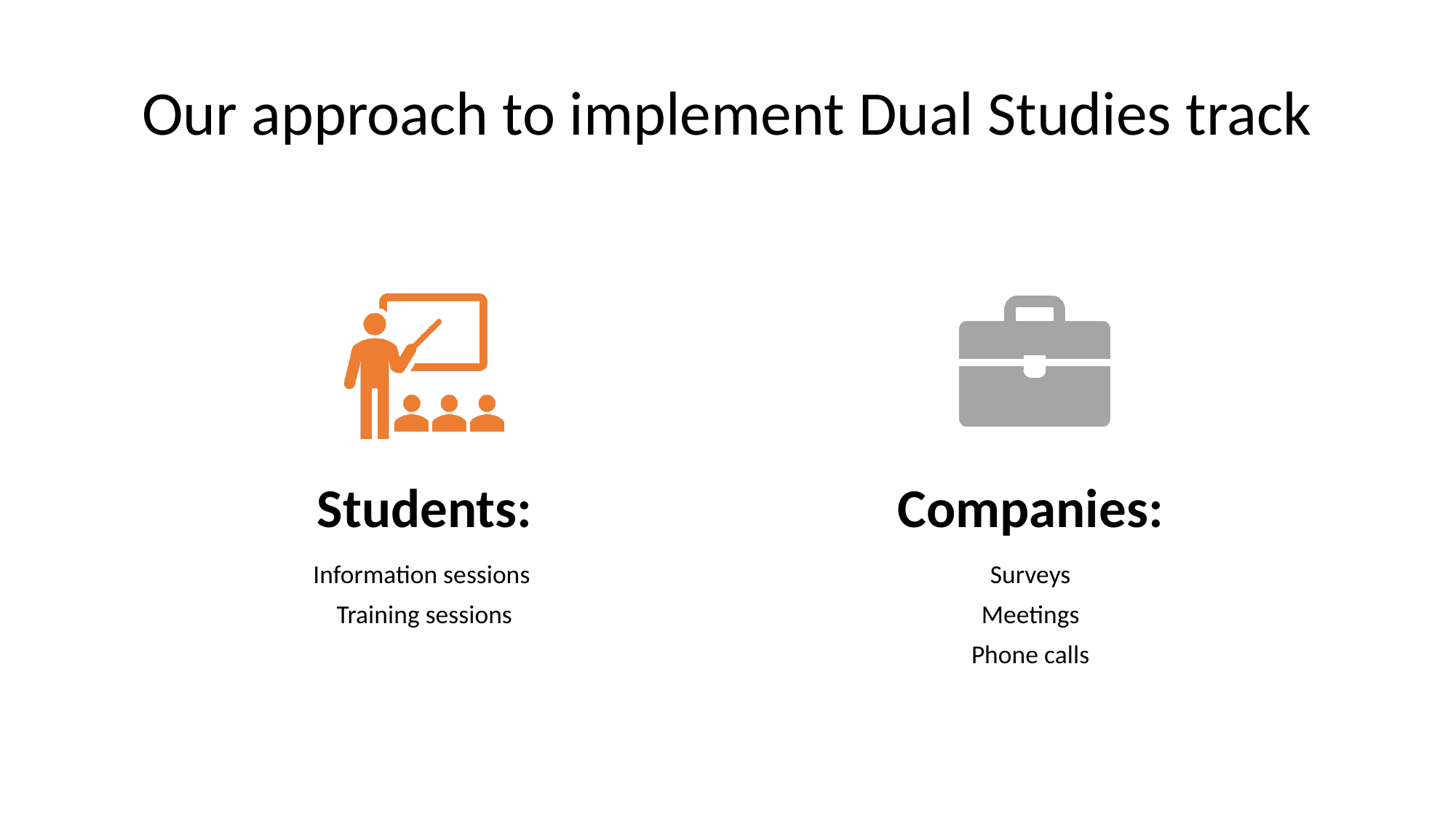

# Our approach to implement Dual Studies track
Students:
Information sessions
Training sessions
Companies:
Surveys
Meetings
Phone calls